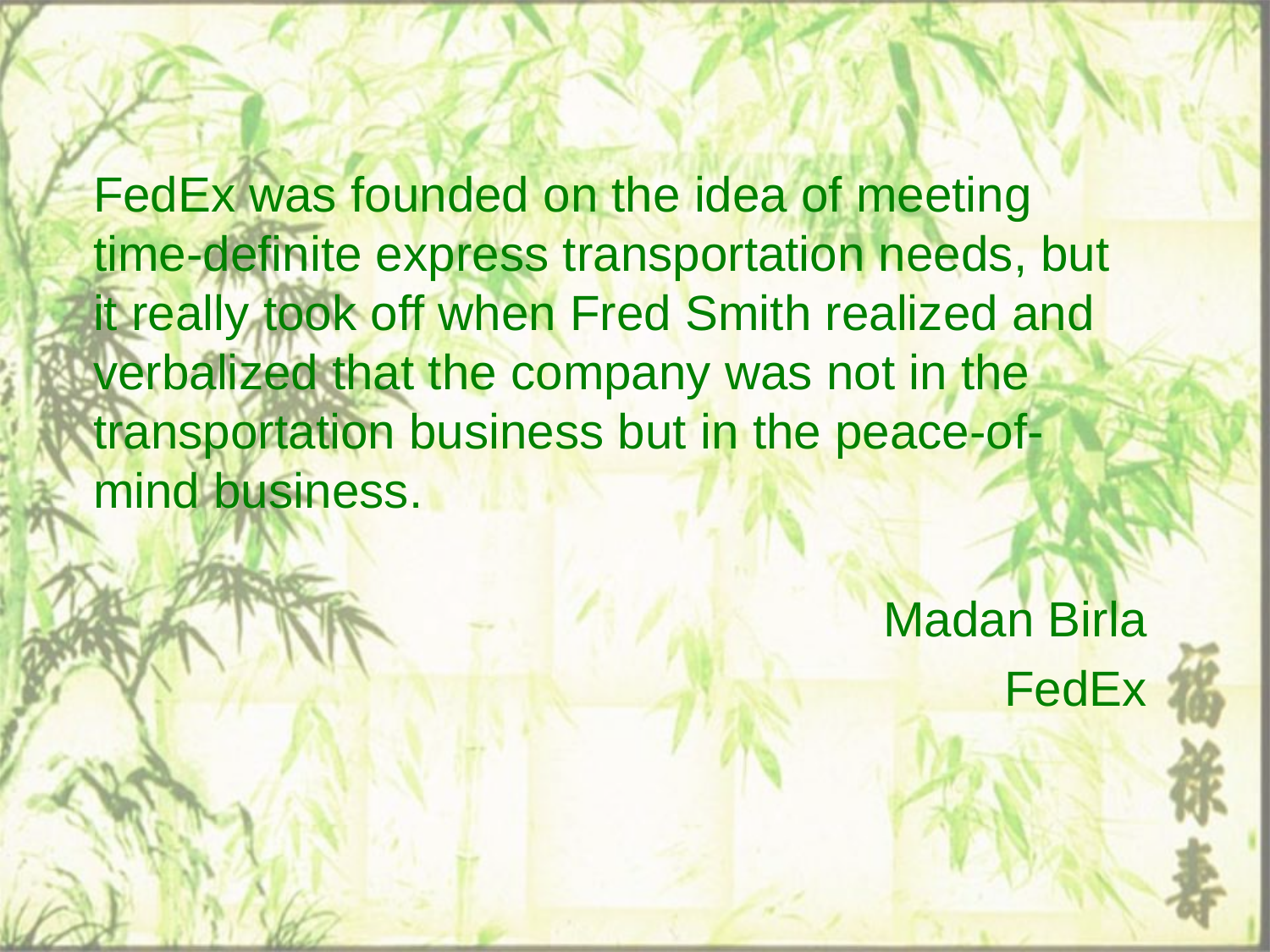

FedEx was founded on the idea of meeting time-definite express transportation needs, but it really took off when Fred Smith realized and verbalized that the company was not in the transportation business but in the peace-of-mind business.
Madan Birla
FedEx